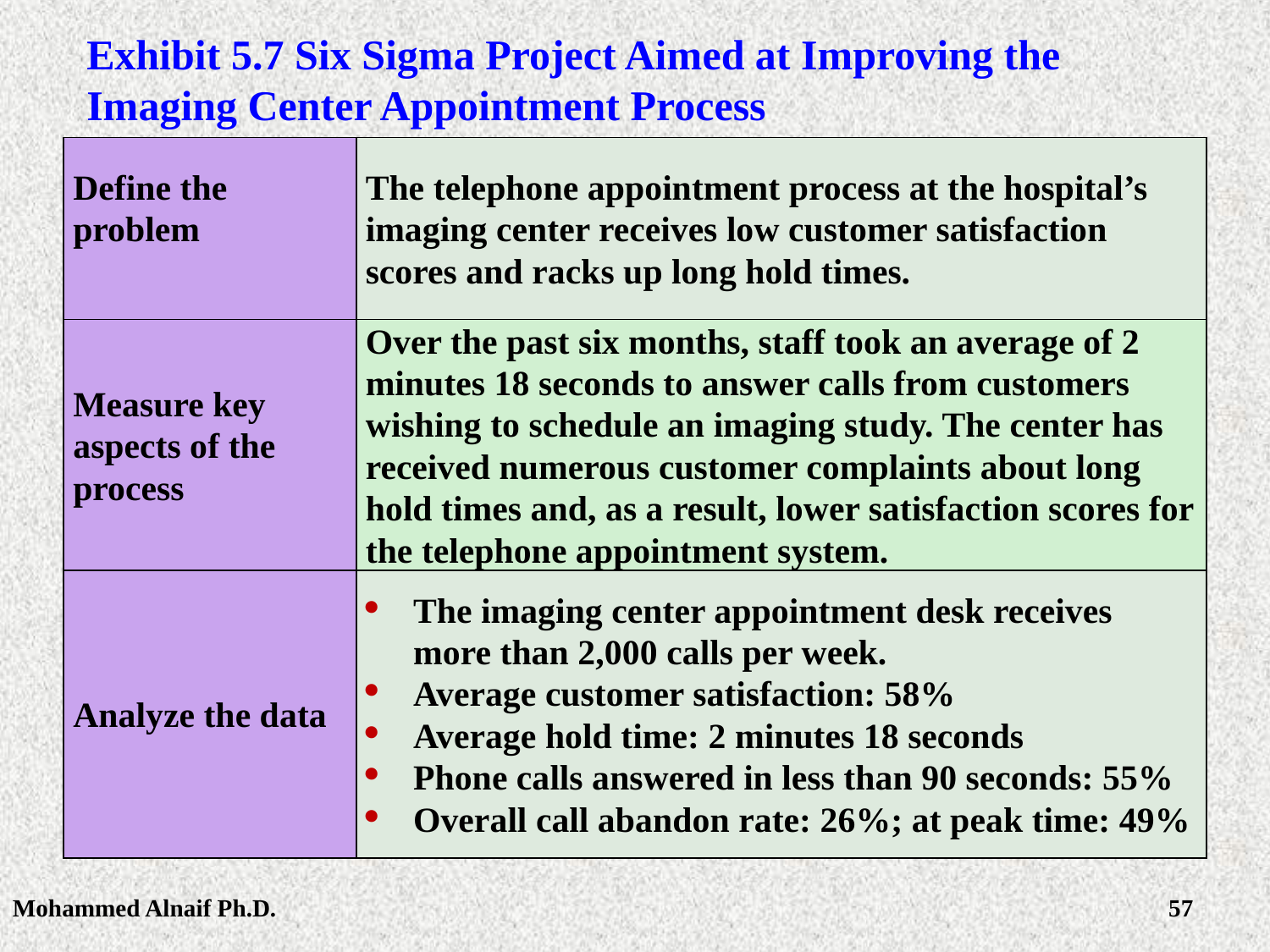

Exhibit 5.7 Six Sigma Project Aimed at Improving the Imaging Center Appointment Process
| Define the problem | The telephone appointment process at the hospital’s imaging center receives low customer satisfaction scores and racks up long hold times. |
| --- | --- |
| Measure key aspects of the process | Over the past six months, staff took an average of 2 minutes 18 seconds to answer calls from customers wishing to schedule an imaging study. The center has received numerous customer complaints about long hold times and, as a result, lower satisfaction scores for the telephone appointment system. |
| Analyze the data | The imaging center appointment desk receives more than 2,000 calls per week. Average customer satisfaction: 58% Average hold time: 2 minutes 18 seconds Phone calls answered in less than 90 seconds: 55% Overall call abandon rate: 26%; at peak time: 49% |
Mohammed Alnaif Ph.D.
57